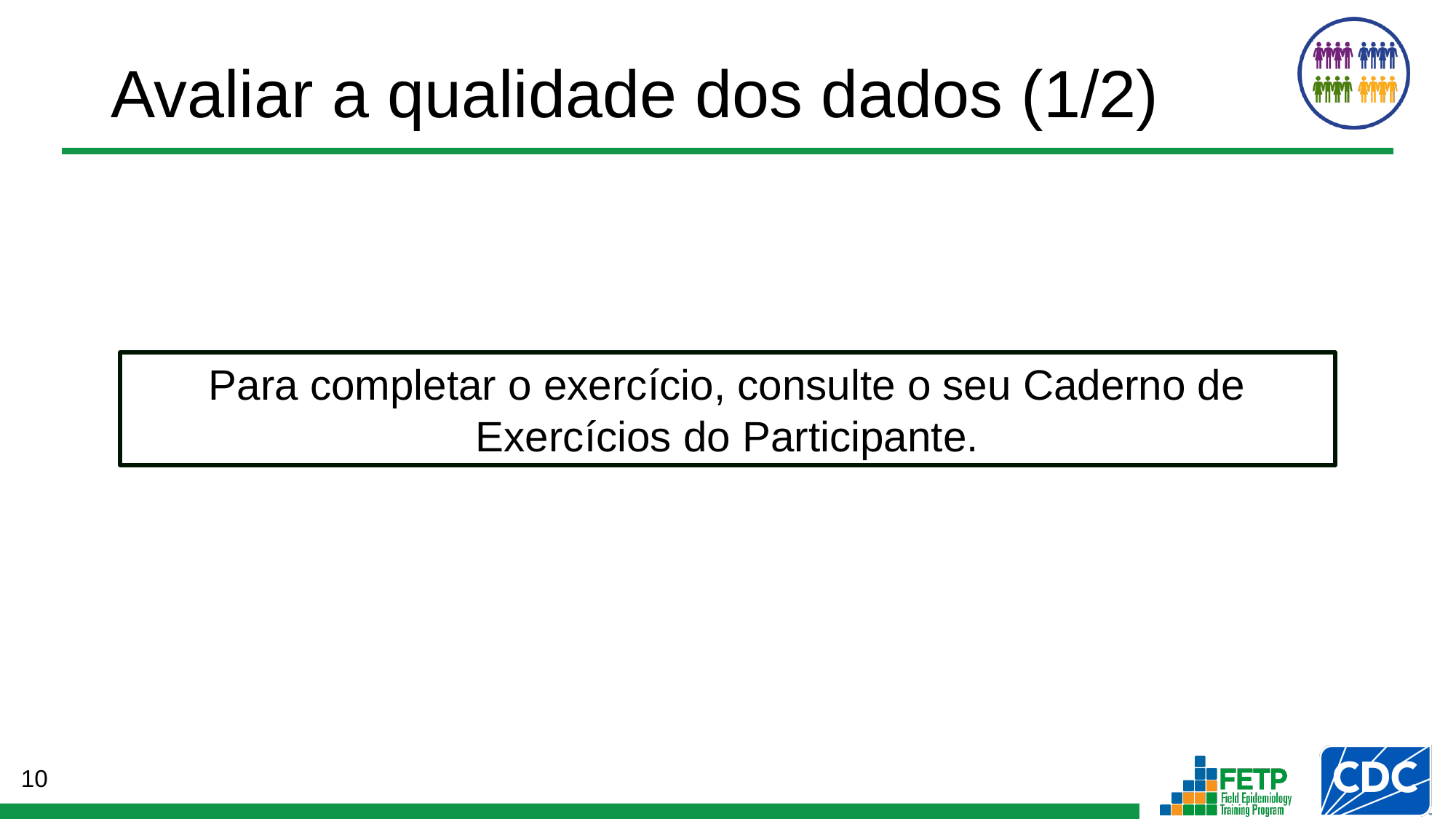

# Avaliar a qualidade dos dados (1/2)